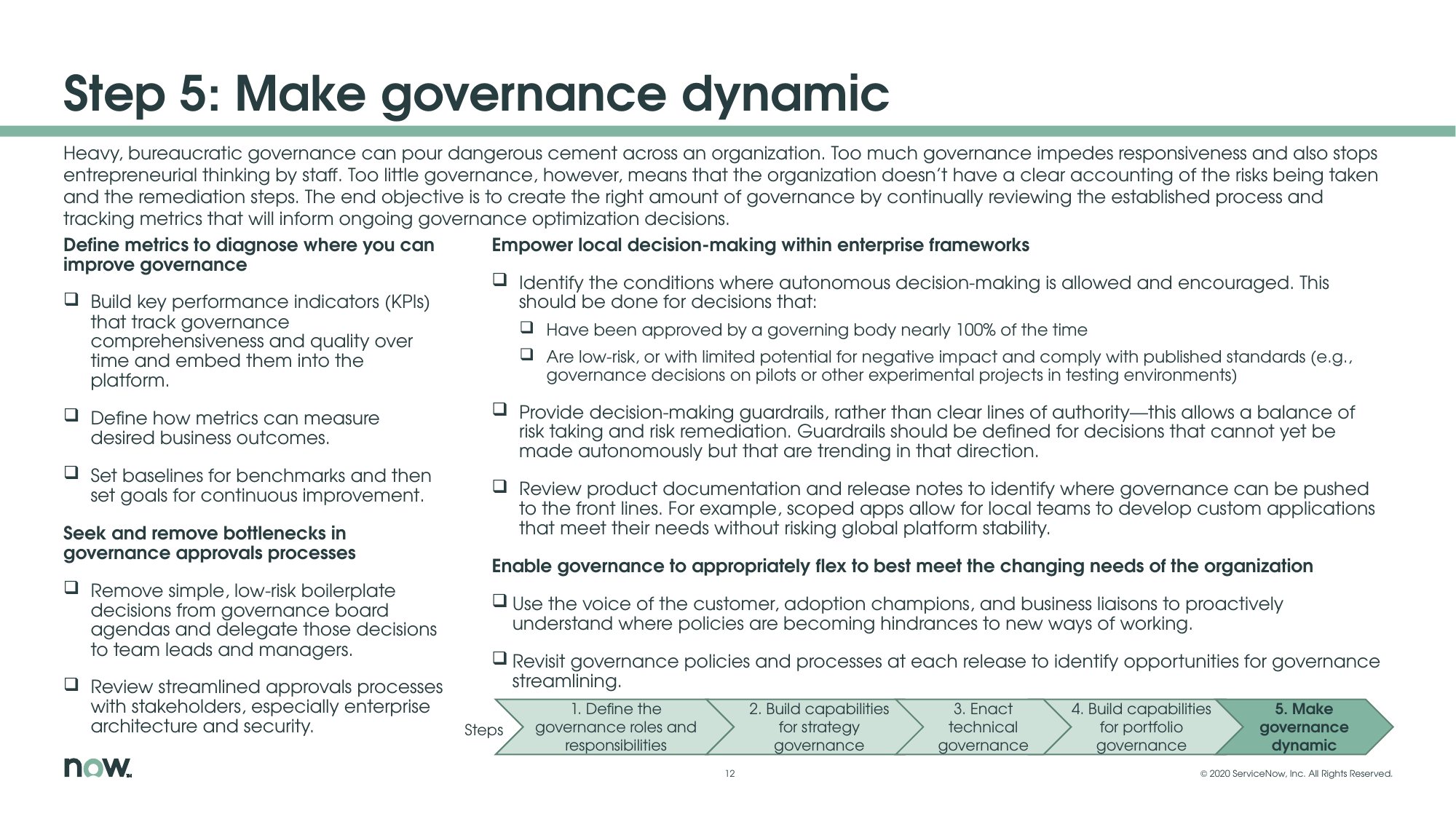

# Step 5: Make governance dynamic

Heavy, bureaucratic governance can pour dangerous cement across an organization. Too much governance impedes responsiveness and also stops entrepreneurial thinking by staff. Too little governance, however, means that the organization doesn’t have a clear accounting of the risks being taken and the remediation steps. The end objective is to create the right amount of governance by continually reviewing the established process and tracking metrics that will inform ongoing governance optimization decisions.
Define metrics to diagnose where you can improve governance
Build key performance indicators (KPIs) that track governance comprehensiveness and quality over time and embed them into the platform.
Define how metrics can measure desired business outcomes.
Set baselines for benchmarks and then set goals for continuous improvement.
Seek and remove bottlenecks in governance approvals processes
Remove simple, low-risk boilerplate decisions from governance board agendas and delegate those decisions to team leads and managers.
Review streamlined approvals processes with stakeholders, especially enterprise architecture and security.

Empower local decision-making within enterprise frameworks
Identify the conditions where autonomous decision-making is allowed and encouraged. This should be done for decisions that:
Have been approved by a governing body nearly 100% of the time
Are low-risk, or with limited potential for negative impact and comply with published standards (e.g., governance decisions on pilots or other experimental projects in testing environments)
Provide decision-making guardrails, rather than clear lines of authority—this allows a balance of risk taking and risk remediation. Guardrails should be defined for decisions that cannot yet be made autonomously but that are trending in that direction.
Review product documentation and release notes to identify where governance can be pushed to the front lines. For example, scoped apps allow for local teams to develop custom applications that meet their needs without risking global platform stability.
Enable governance to appropriately flex to best meet the changing needs of the organization
Use the voice of the customer, adoption champions, and business liaisons to proactively understand where policies are becoming hindrances to new ways of working.
Revisit governance policies and processes at each release to identify opportunities for governance streamlining.
1. Define the governance roles and responsibilities
2. Build capabilities for strategy governance
3. Enact technical governance
4. Build capabilities for portfolio governance
5. Make governance dynamic
Steps